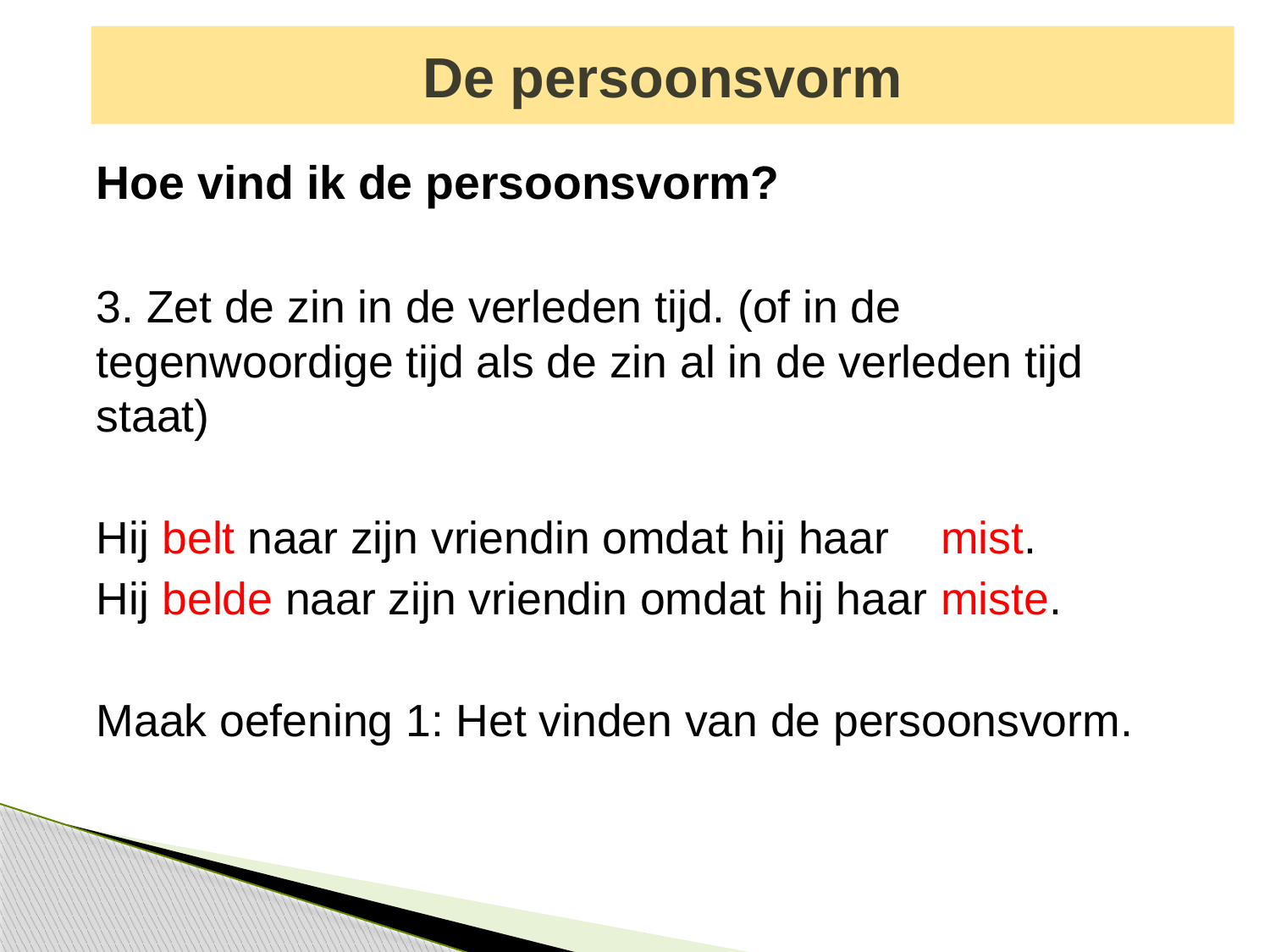

# De persoonsvorm
Hoe vind ik de persoonsvorm?

3. Zet de zin in de verleden tijd. (of in de tegenwoordige tijd als de zin al in de verleden tijd staat)

	Hij belt naar zijn vriendin omdat hij haar 	mist.
	Hij belde naar zijn vriendin omdat hij haar 	miste.

Maak oefening 1: Het vinden van de persoonsvorm.